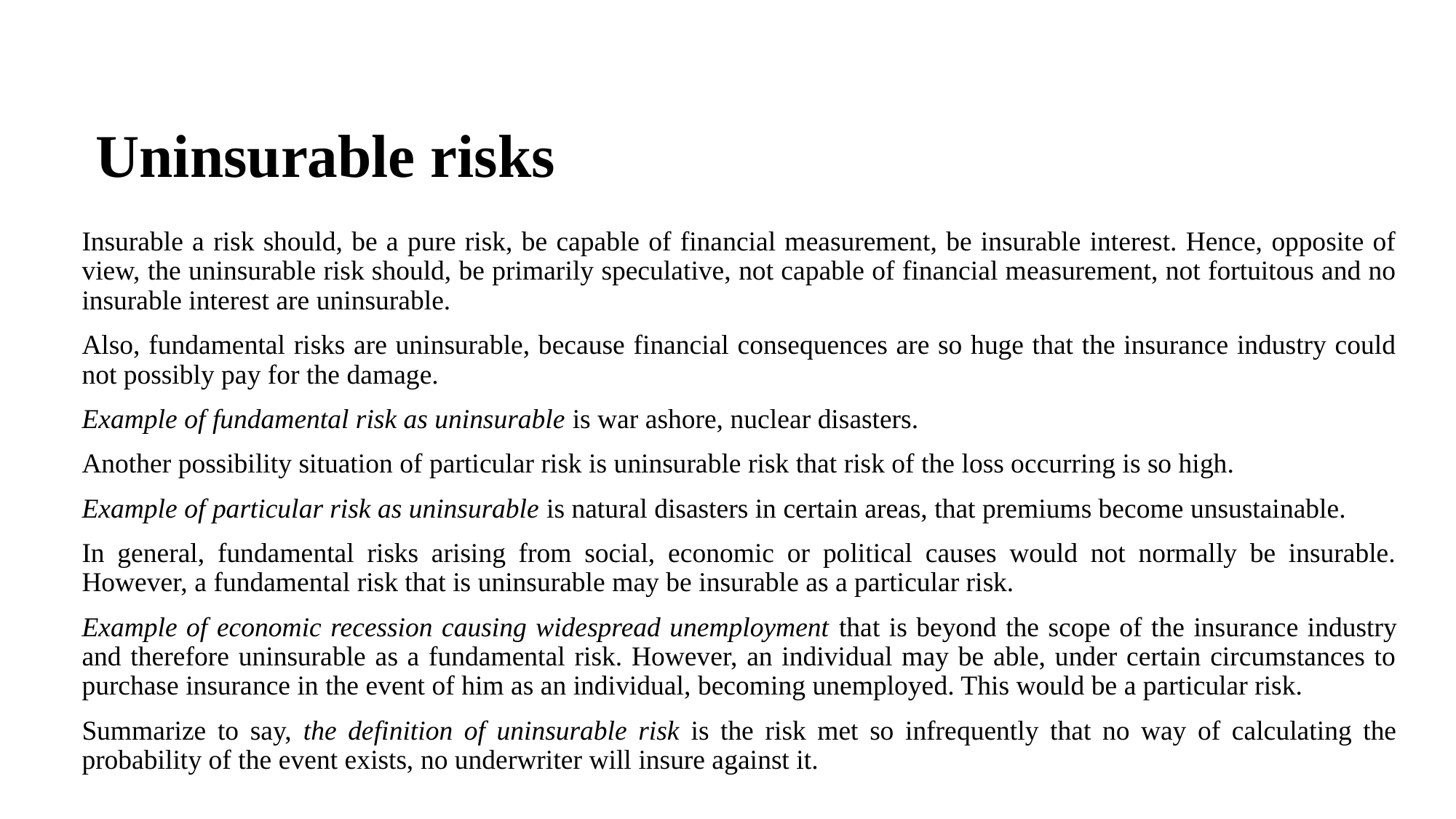

# Uninsurable risks
Insurable a risk should, be a pure risk, be capable of financial measurement, be insurable interest. Hence, opposite of view, the uninsurable risk should, be primarily speculative, not capable of financial measurement, not fortuitous and no insurable interest are uninsurable.
Also, fundamental risks are uninsurable, because financial consequences are so huge that the insurance industry could not possibly pay for the damage.
Example of fundamental risk as uninsurable is war ashore, nuclear disasters.
Another possibility situation of particular risk is uninsurable risk that risk of the loss occurring is so high.
Example of particular risk as uninsurable is natural disasters in certain areas, that premiums become unsustainable.
In general, fundamental risks arising from social, economic or political causes would not normally be insurable. However, a fundamental risk that is uninsurable may be insurable as a particular risk.
Example of economic recession causing widespread unemployment that is beyond the scope of the insurance industry and therefore uninsurable as a fundamental risk. However, an individual may be able, under certain circumstances to purchase insurance in the event of him as an individual, becoming unemployed. This would be a particular risk.
Summarize to say, the definition of uninsurable risk is the risk met so infrequently that no way of calculating the probability of the event exists, no underwriter will insure against it.